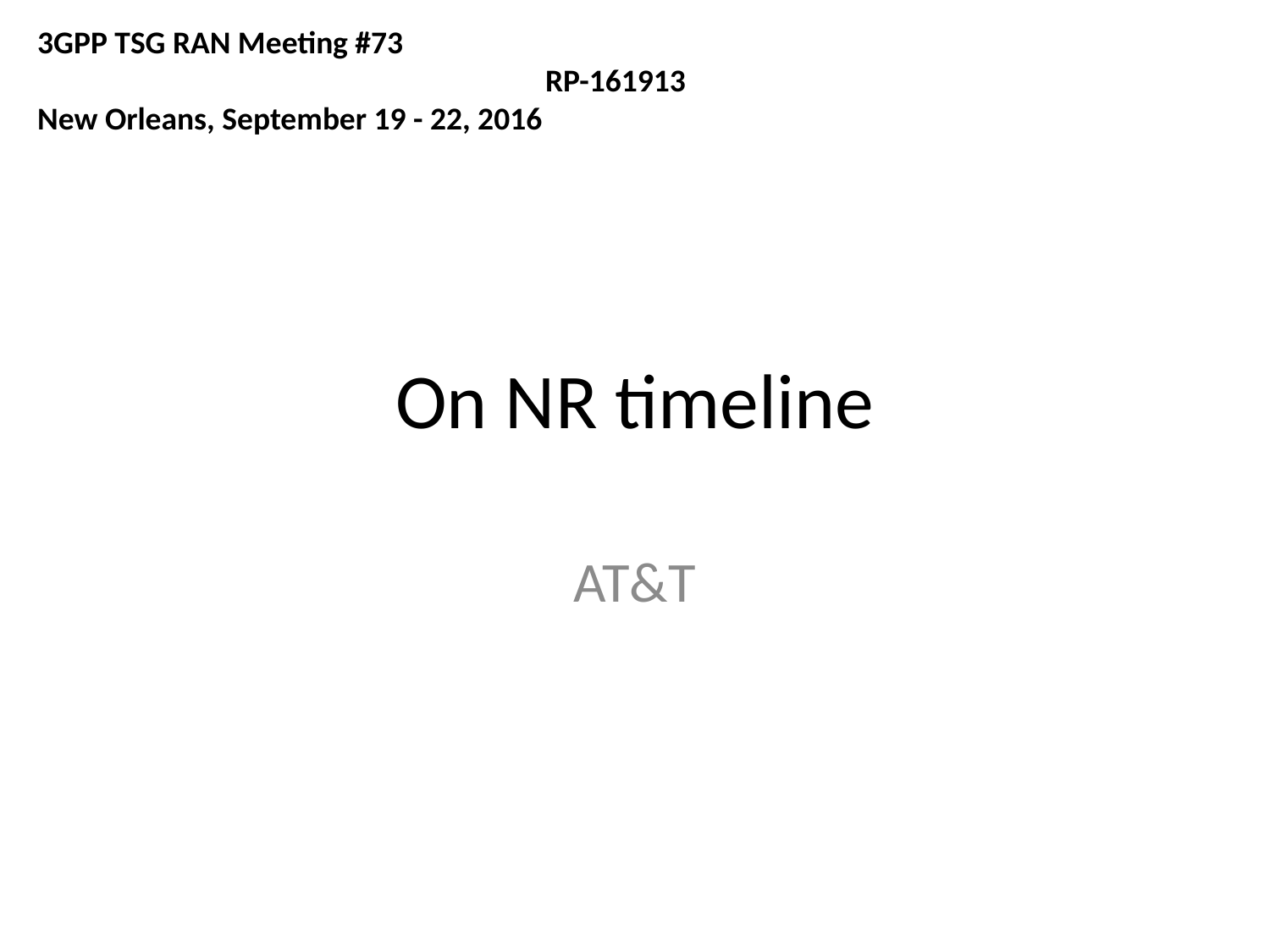

3GPP TSG RAN Meeting #73											RP-161913
New Orleans, September 19 - 22, 2016
# On NR timeline
AT&T